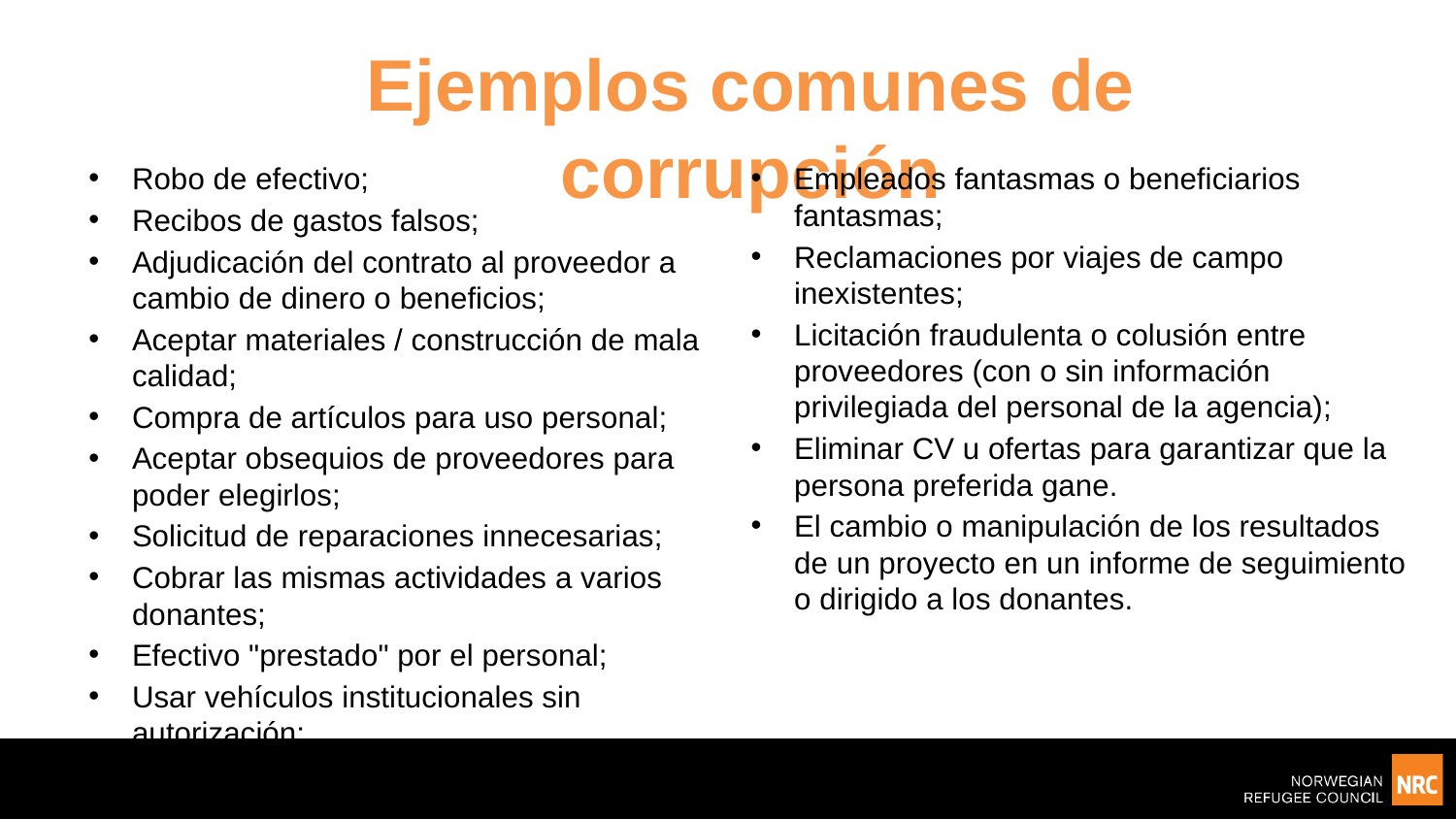

Ejemplos comunes de corrupción
Robo de efectivo;
Recibos de gastos falsos;
Adjudicación del contrato al proveedor a cambio de dinero o beneficios;
Aceptar materiales / construcción de mala calidad;
Compra de artículos para uso personal;
Aceptar obsequios de proveedores para poder elegirlos;
Solicitud de reparaciones innecesarias;
Cobrar las mismas actividades a varios donantes;
Efectivo "prestado" por el personal;
Usar vehículos institucionales sin autorización;
Empleados fantasmas o beneficiarios fantasmas;
Reclamaciones por viajes de campo inexistentes;
Licitación fraudulenta o colusión entre proveedores (con o sin información privilegiada del personal de la agencia);
Eliminar CV u ofertas para garantizar que la persona preferida gane.
El cambio o manipulación de los resultados de un proyecto en un informe de seguimiento o dirigido a los donantes.